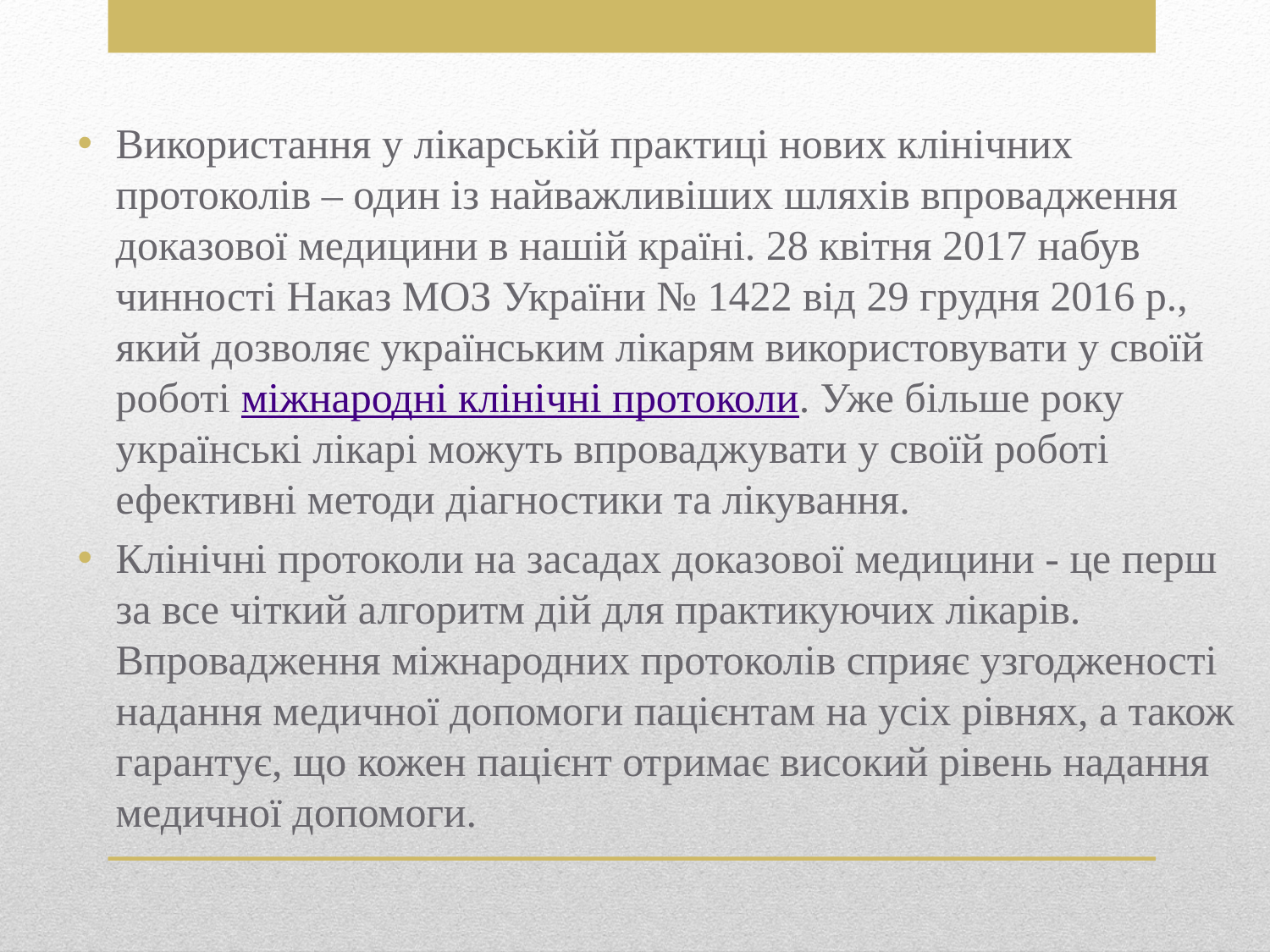

Використання у лікарській практиці нових клінічних протоколів – один із найважливіших шляхів впровадження доказової медицини в нашій країні. 28 квітня 2017 набув чинності Наказ МОЗ України № 1422 від 29 грудня 2016 р., який дозволяє українським лікарям використовувати у своїй роботі міжнародні клінічні протоколи. Уже більше року українські лікарі можуть впроваджувати у своїй роботі ефективні методи діагностики та лікування.
Клінічні протоколи на засадах доказової медицини - це перш за все чіткий алгоритм дій для практикуючих лікарів. Впровадження міжнародних протоколів сприяє узгодженості надання медичної допомоги пацієнтам на усіх рівнях, а також гарантує, що кожен пацієнт отримає високий рівень надання медичної допомоги.